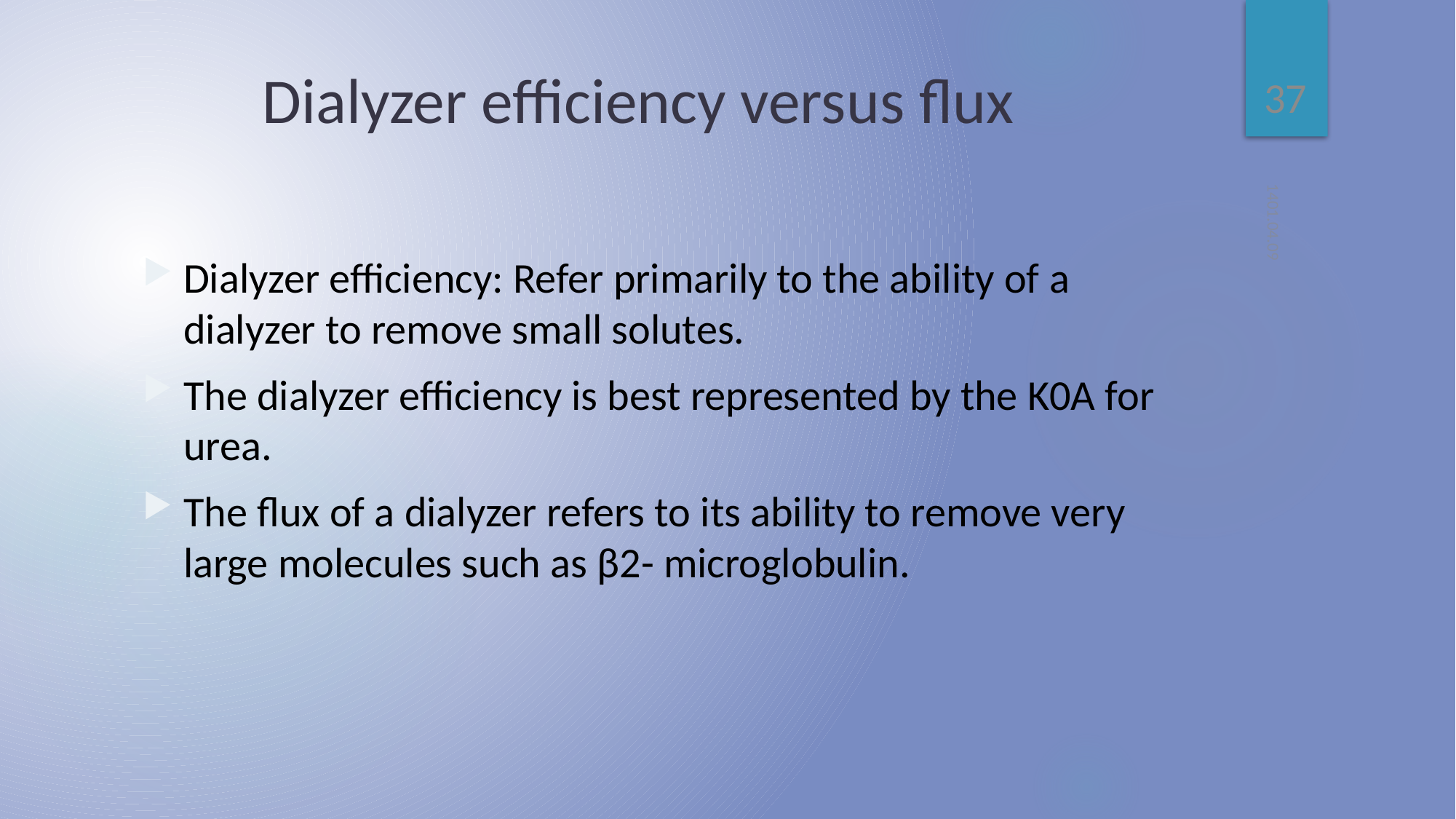

37
# Dialyzer efficiency versus flux
1401.04.09
Dialyzer efficiency: Refer primarily to the ability of a dialyzer to remove small solutes.
The dialyzer efficiency is best represented by the K0A for urea.
The flux of a dialyzer refers to its ability to remove very large molecules such as β2- microglobulin.